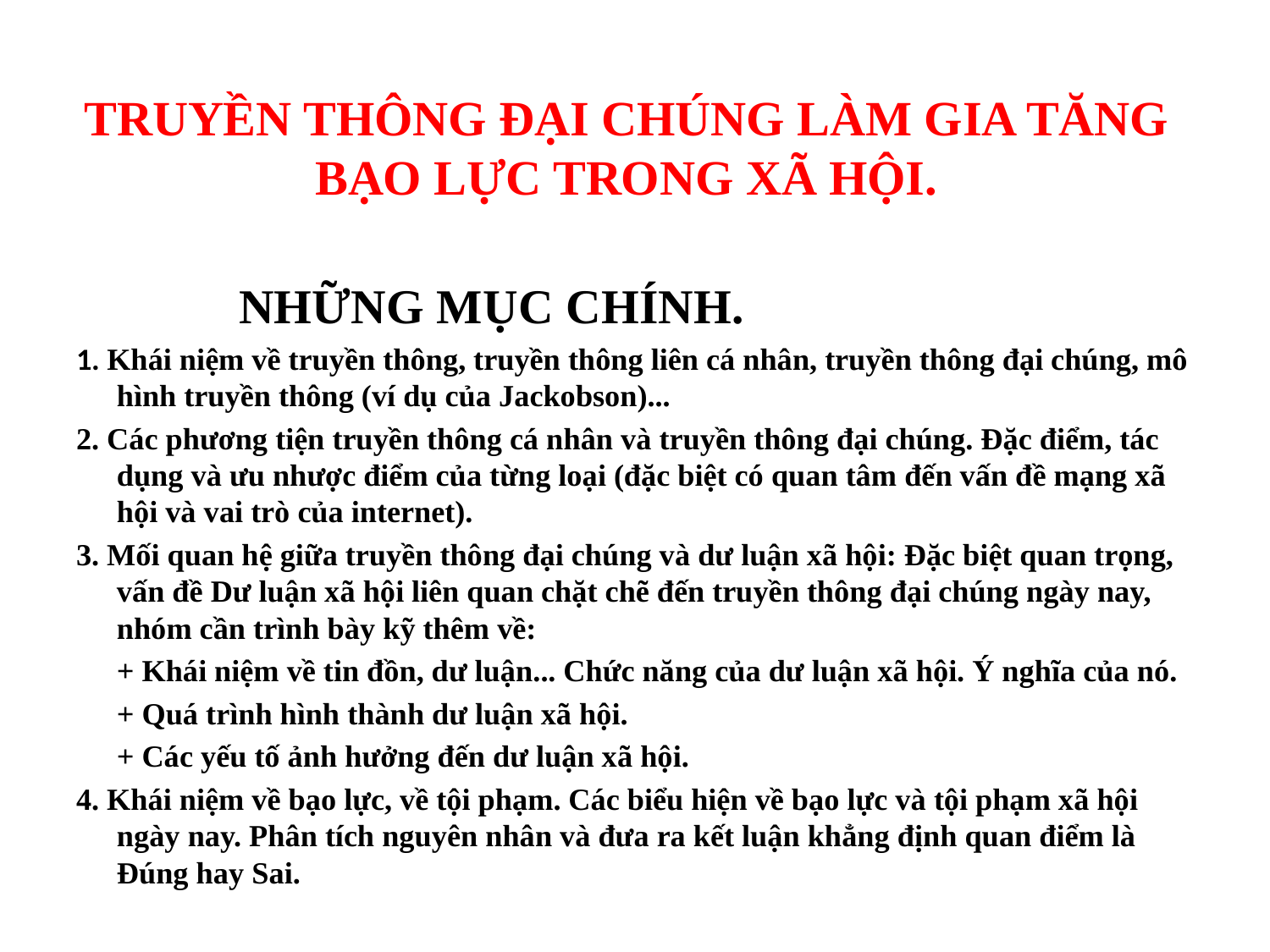

# TRUYỀN THÔNG ĐẠI CHÚNG LÀM GIA TĂNG BẠO LỰC TRONG XÃ HỘI.
NHỮNG MỤC CHÍNH.
1. Khái niệm về truyền thông, truyền thông liên cá nhân, truyền thông đại chúng, mô hình truyền thông (ví dụ của Jackobson)...
2. Các phương tiện truyền thông cá nhân và truyền thông đại chúng. Đặc điểm, tác dụng và ưu nhược điểm của từng loại (đặc biệt có quan tâm đến vấn đề mạng xã hội và vai trò của internet).
3. Mối quan hệ giữa truyền thông đại chúng và dư luận xã hội: Đặc biệt quan trọng, vấn đề Dư luận xã hội liên quan chặt chẽ đến truyền thông đại chúng ngày nay, nhóm cần trình bày kỹ thêm về:
		+ Khái niệm về tin đồn, dư luận... Chức năng của dư luận xã hội. Ý nghĩa của nó.
		+ Quá trình hình thành dư luận xã hội.
		+ Các yếu tố ảnh hưởng đến dư luận xã hội.
4. Khái niệm về bạo lực, về tội phạm. Các biểu hiện về bạo lực và tội phạm xã hội ngày nay. Phân tích nguyên nhân và đưa ra kết luận khẳng định quan điểm là Đúng hay Sai.